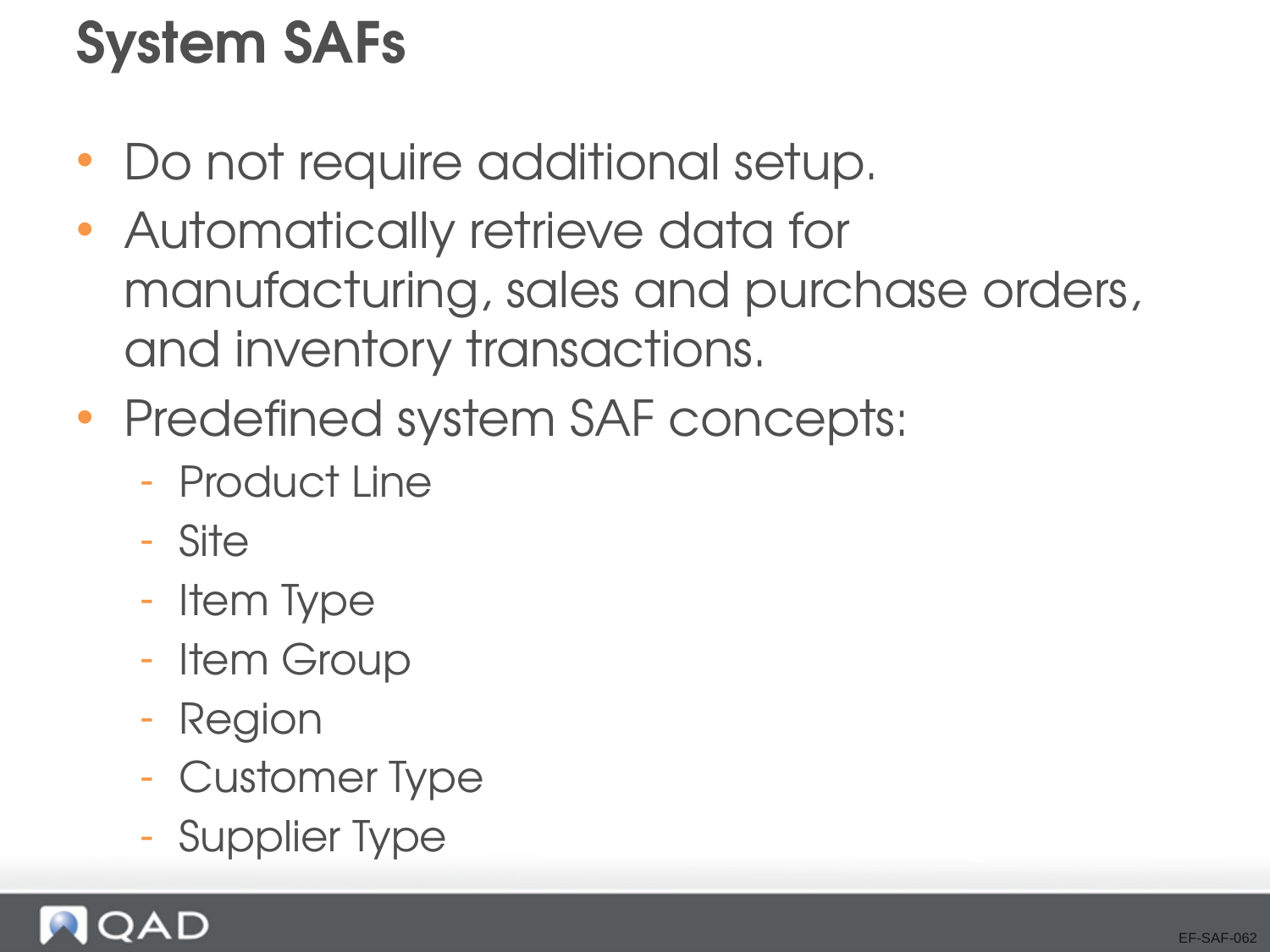

# System SAFs
Do not require additional setup.
Automatically retrieve data for manufacturing, sales and purchase orders, and inventory transactions.
Predefined system SAF concepts:
Product Line
Site
Item Type
Item Group
Region
Customer Type
Supplier Type

EF-SAF-062